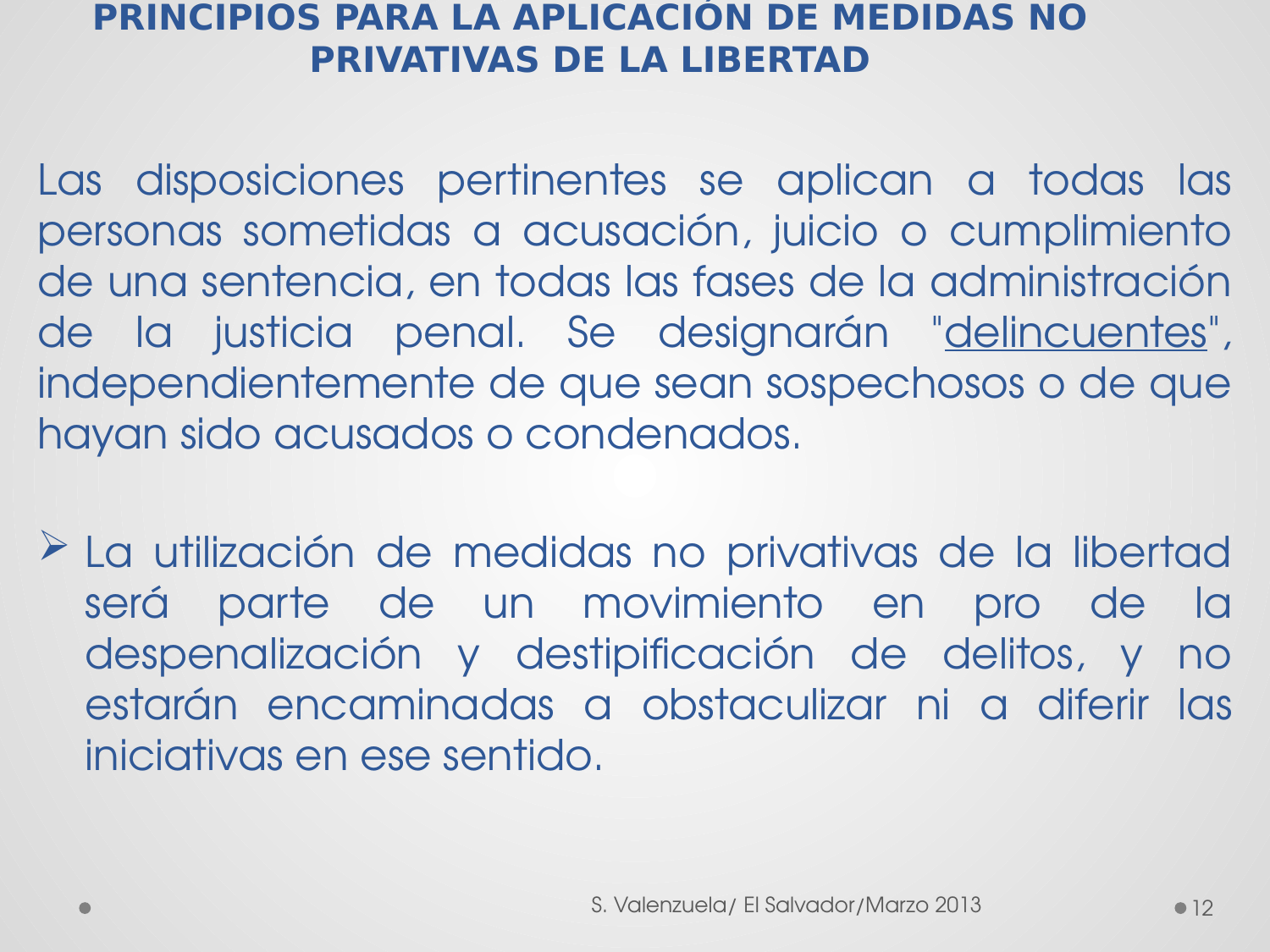

# PRINCIPIOS PARA LA APLICACIÓN DE MEDIDAS NO PRIVATIVAS DE LA LIBERTAD
Las disposiciones pertinentes se aplican a todas las personas sometidas a acusación, juicio o cumplimiento de una sentencia, en todas las fases de la administración de la justicia penal. Se designarán "delincuentes", independientemente de que sean sospechosos o de que hayan sido acusados o condenados.

La utilización de medidas no privativas de la libertad será parte de un movimiento en pro de la despenalización y destipificación de delitos, y no estarán encaminadas a obstaculizar ni a diferir las iniciativas en ese sentido.

S. Valenzuela/ El Salvador/Marzo 2013
12